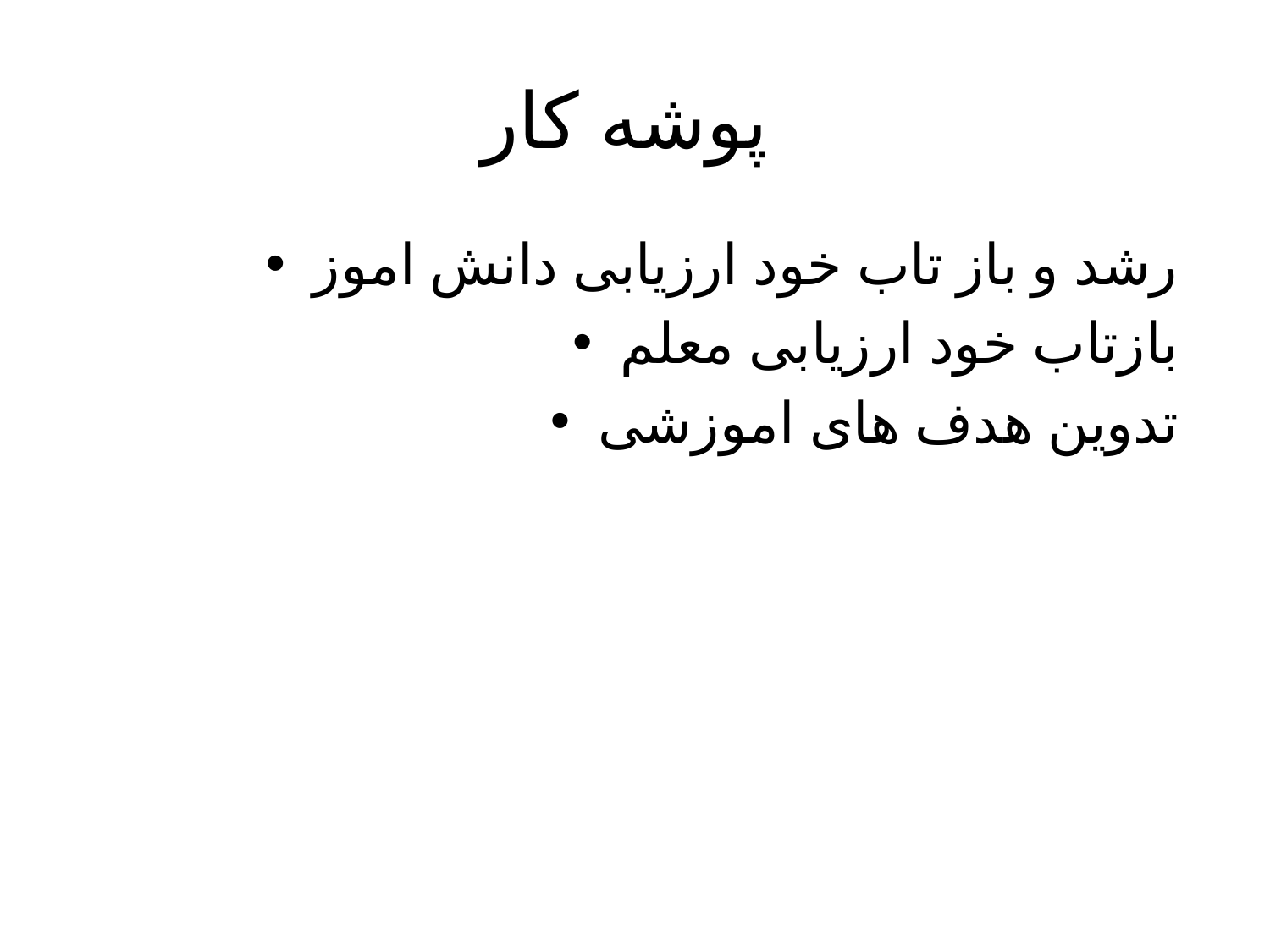

# پوشه کار
رشد و باز تاب خود ارزیابی دانش اموز
بازتاب خود ارزیابی معلم
تدوین هدف های اموزشی